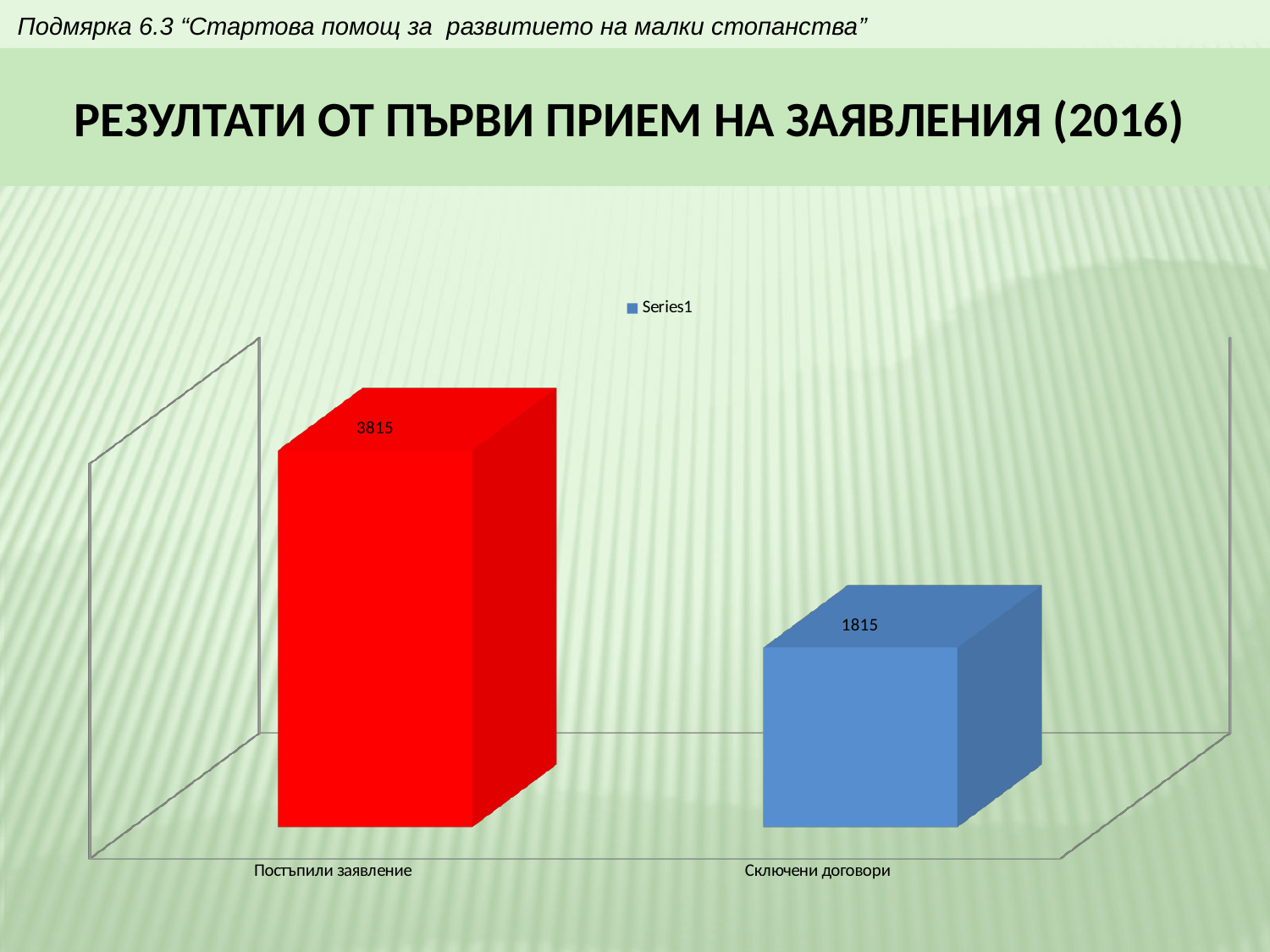

Подмярка 6.3 “Стартова помощ за  развитието на малки стопанства”
Резултати от първи прием на заявления (2016)
#

[unsupported chart]